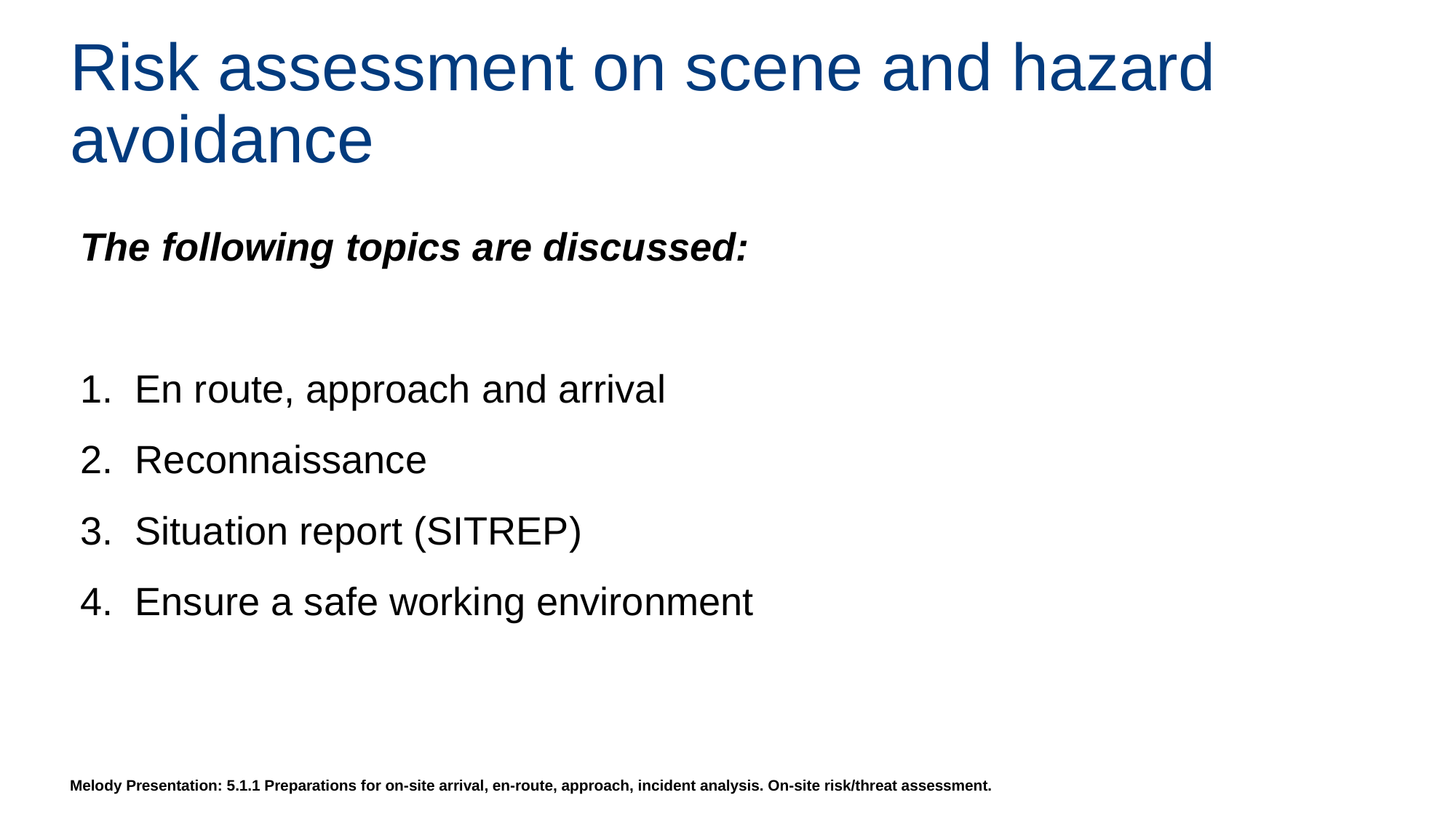

# Risk assessment on scene and hazard avoidance
The following topics are discussed:

En route, approach and arrival
Reconnaissance
Situation report (SITREP)
Ensure a safe working environment
Melody Presentation: 5.1.1 Preparations for on-site arrival, en-route, approach, incident analysis. On-site risk/threat assessment.